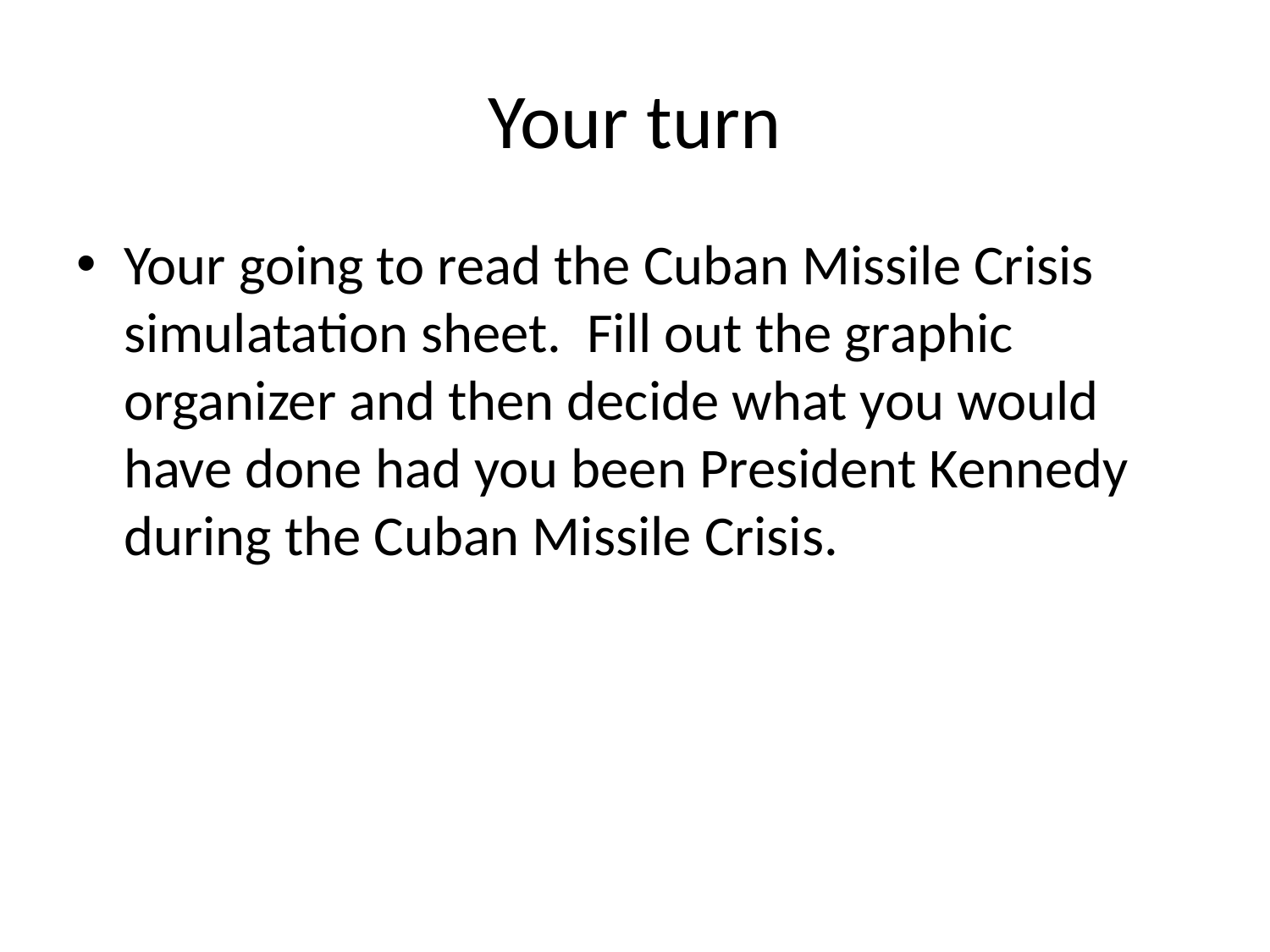

# Your turn
Your going to read the Cuban Missile Crisis simulatation sheet.  Fill out the graphic organizer and then decide what you would have done had you been President Kennedy during the Cuban Missile Crisis.